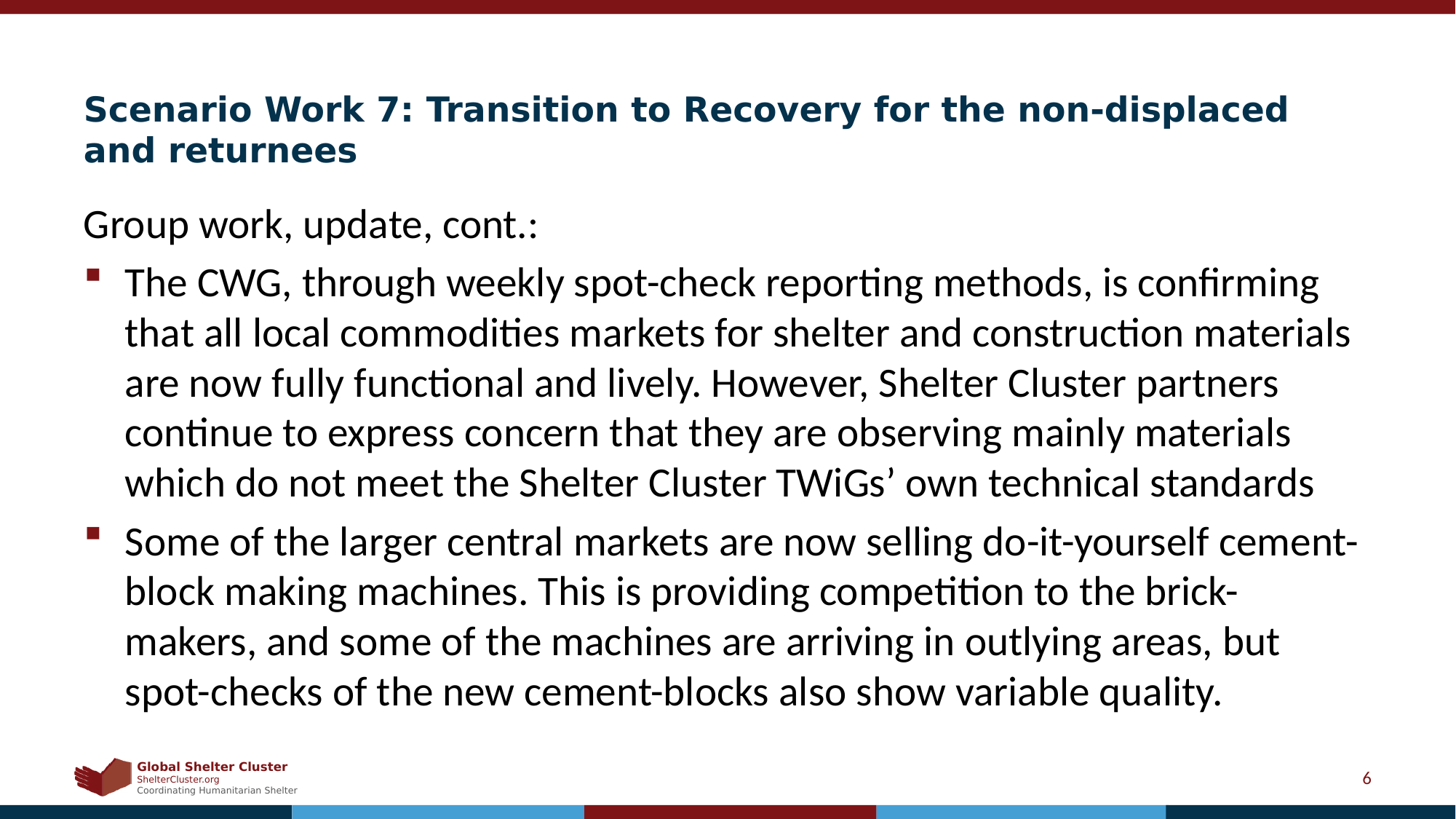

# Scenario Work 7: Transition to Recovery for the non-displaced and returnees
Group work, update, cont.:
The CWG, through weekly spot-check reporting methods, is confirming that all local commodities markets for shelter and construction materials are now fully functional and lively. However, Shelter Cluster partners continue to express concern that they are observing mainly materials which do not meet the Shelter Cluster TWiGs’ own technical standards
Some of the larger central markets are now selling do-it-yourself cement-block making machines. This is providing competition to the brick-makers, and some of the machines are arriving in outlying areas, but spot-checks of the new cement-blocks also show variable quality.

6